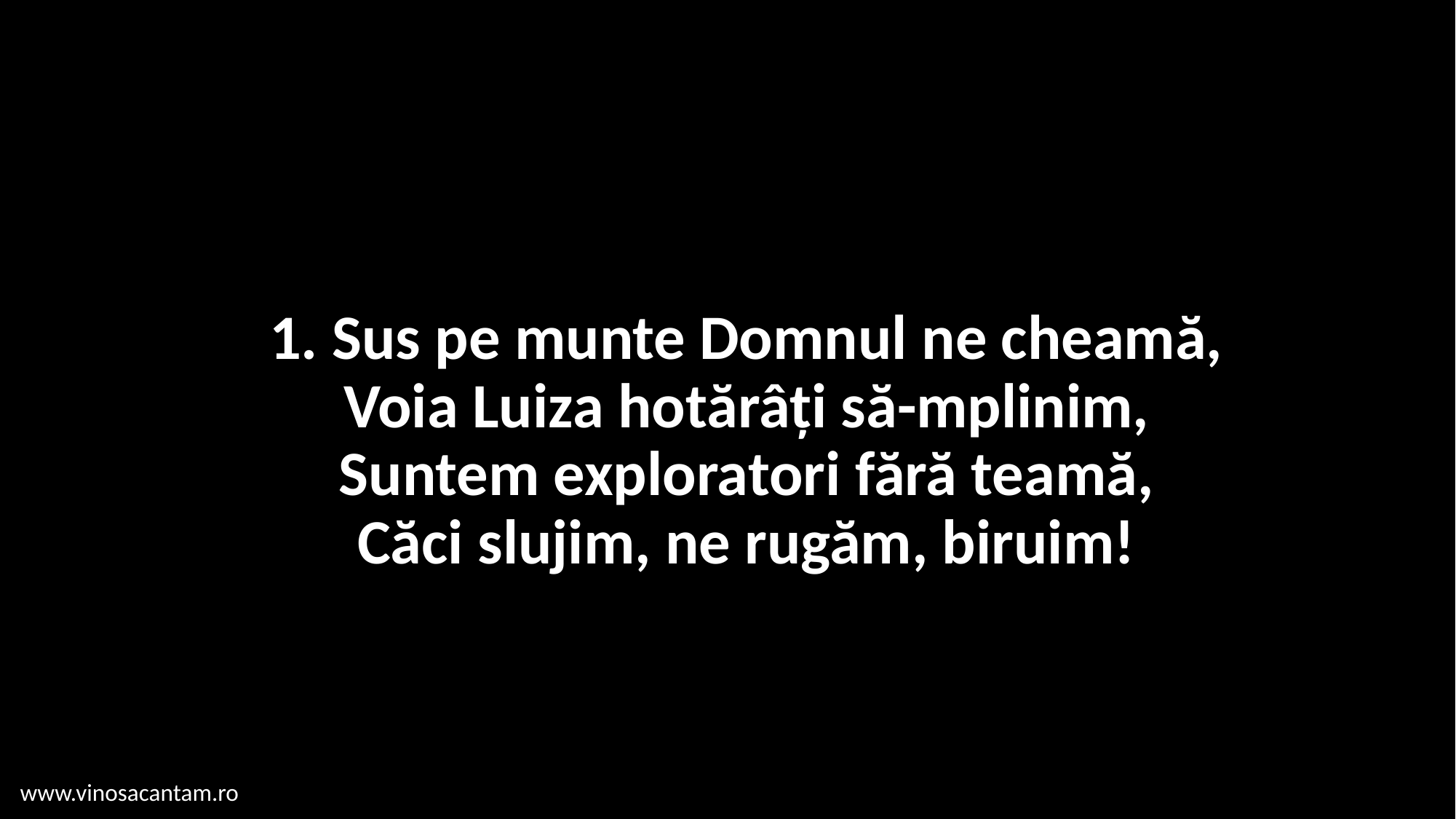

# 1. Sus pe munte Domnul ne cheamă, Voia Luiza hotărâți să-mplinim, Suntem exploratori fără teamă, Căci slujim, ne rugăm, biruim!
www.vinosacantam.ro